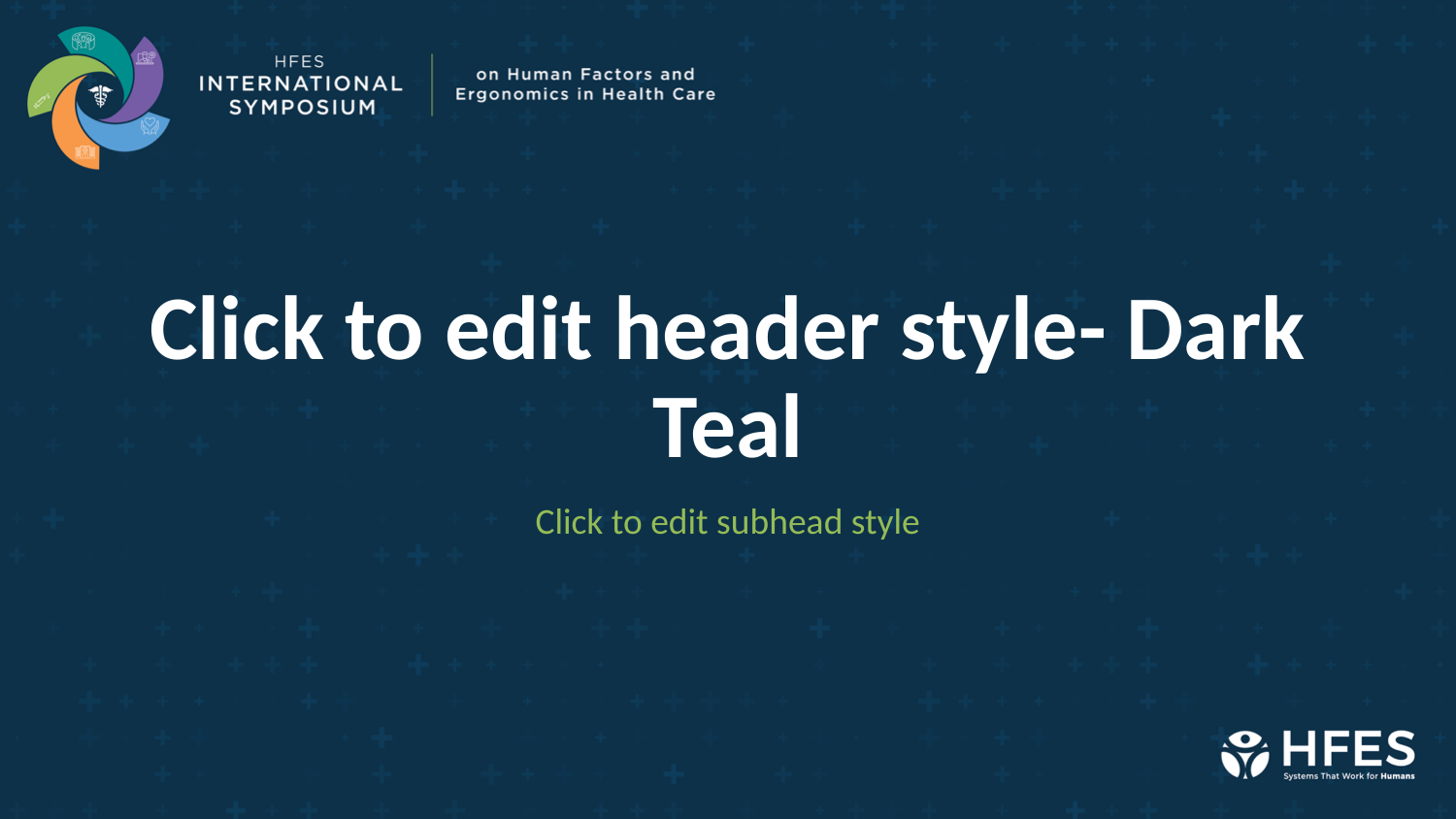

# Click to edit header style- Dark Teal
Click to edit subhead style